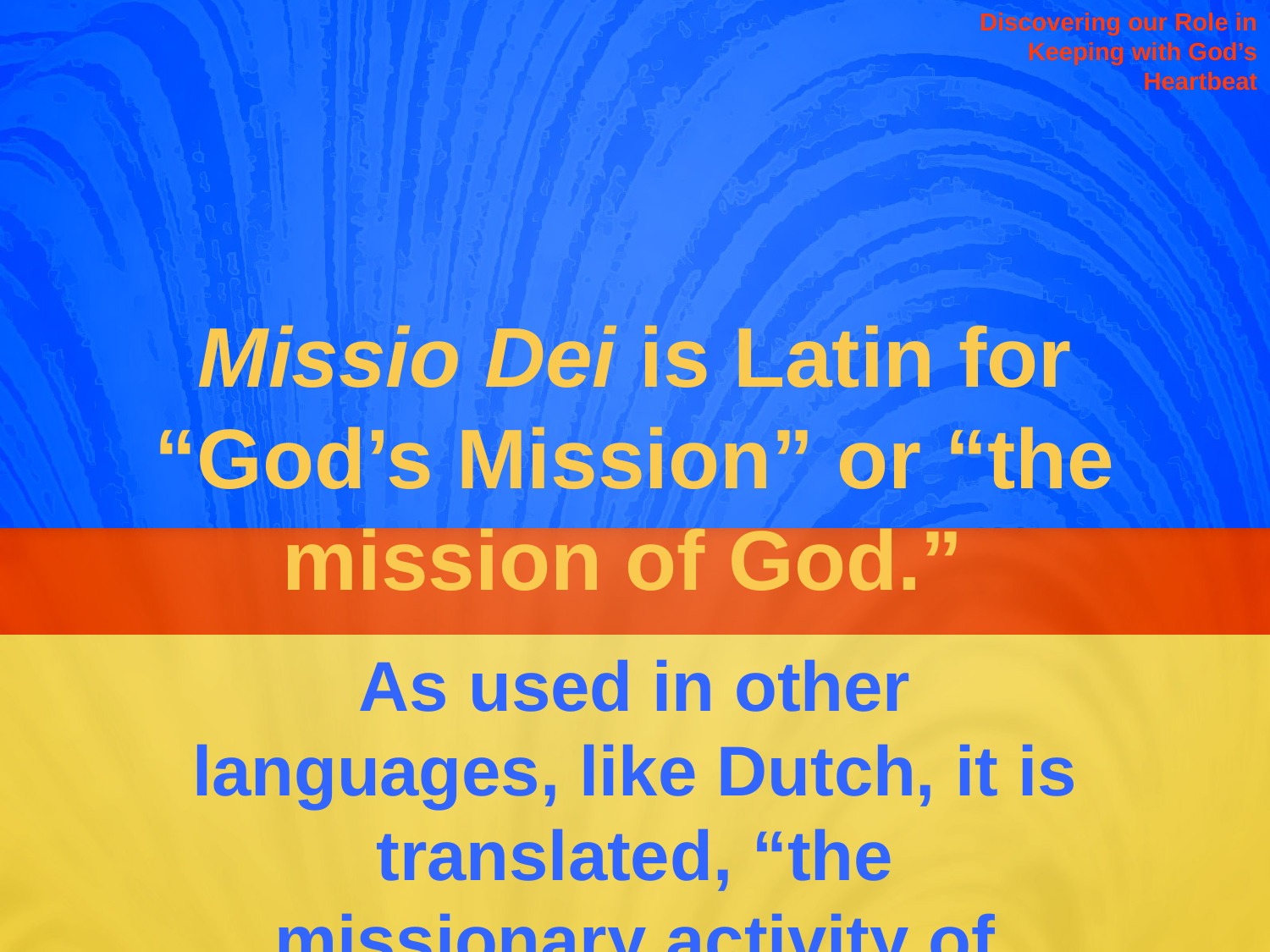

Discovering our Role in Keeping with God’s Heartbeat
Missio Dei is Latin for “God’s Mission” or “the mission of God.”
As used in other languages, like Dutch, it is translated, “the missionary activity of God.”